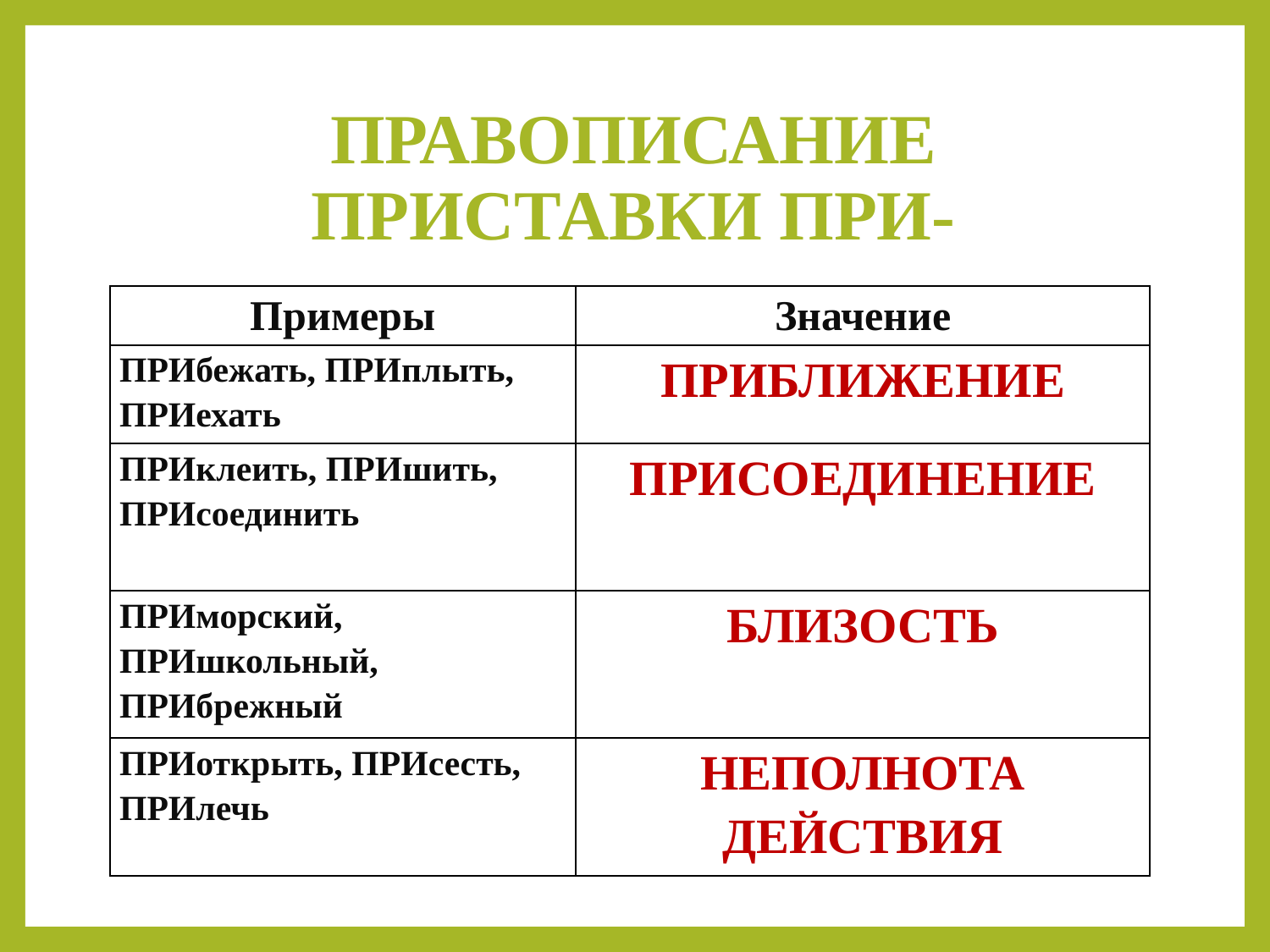

# ПРАВОПИСАНИЕ ПРИСТАВКИ ПРИ-
| Примеры | Значение |
| --- | --- |
| ПРИбежать, ПРИплыть, ПРИехать | ПРИБЛИЖЕНИЕ |
| ПРИклеить, ПРИшить, ПРИсоединить | ПРИСОЕДИНЕНИЕ |
| ПРИморский, ПРИшкольный, ПРИбрежный | БЛИЗОСТЬ |
| ПРИоткрыть, ПРИсесть, ПРИлечь | НЕПОЛНОТА ДЕЙСТВИЯ |